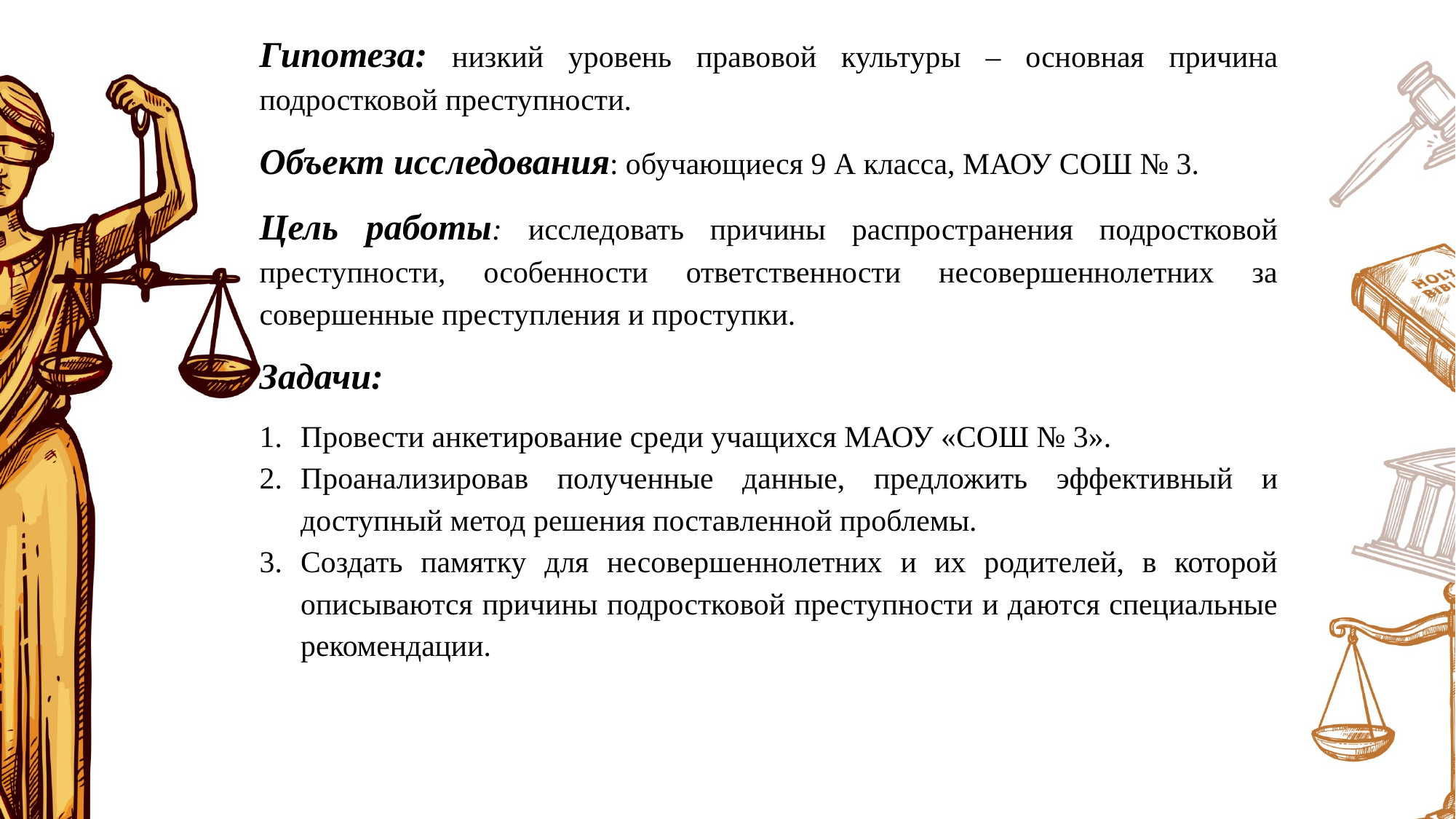

Гипотеза: низкий уровень правовой культуры – основная причина подростковой преступности.
Объект исследования: обучающиеся 9 А класса, МАОУ СОШ № 3.
Цель работы: исследовать причины распространения подростковой преступности, особенности ответственности несовершеннолетних за совершенные преступления и проступки.
Задачи:
Провести анкетирование среди учащихся МАОУ «СОШ № 3».
Проанализировав полученные данные, предложить эффективный и доступный метод решения поставленной проблемы.
Создать памятку для несовершеннолетних и их родителей, в которой описываются причины подростковой преступности и даются специальные рекомендации.